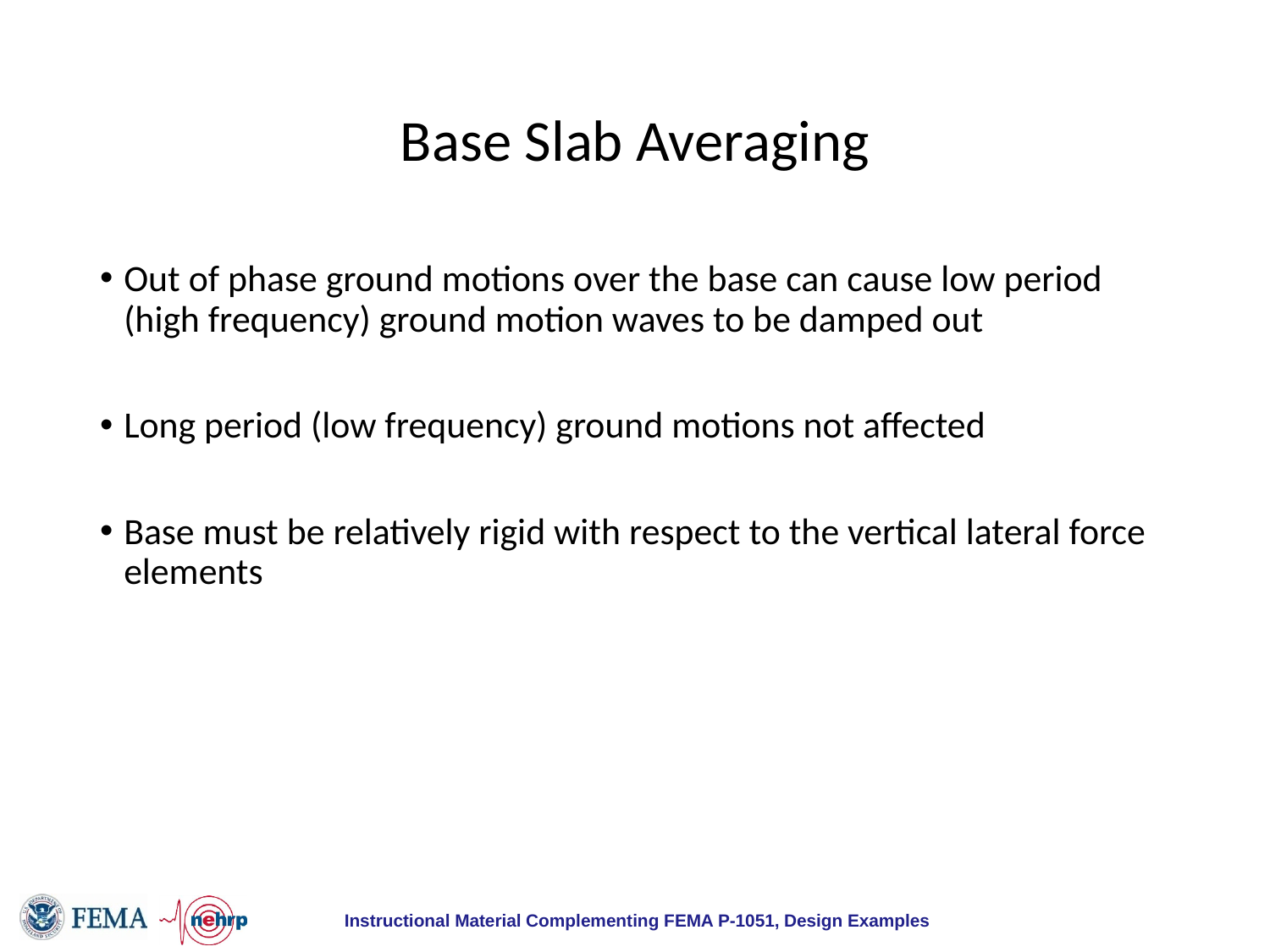

# Base Slab Averaging
Out of phase ground motions over the base can cause low period (high frequency) ground motion waves to be damped out

Long period (low frequency) ground motions not affected

Base must be relatively rigid with respect to the vertical lateral force elements